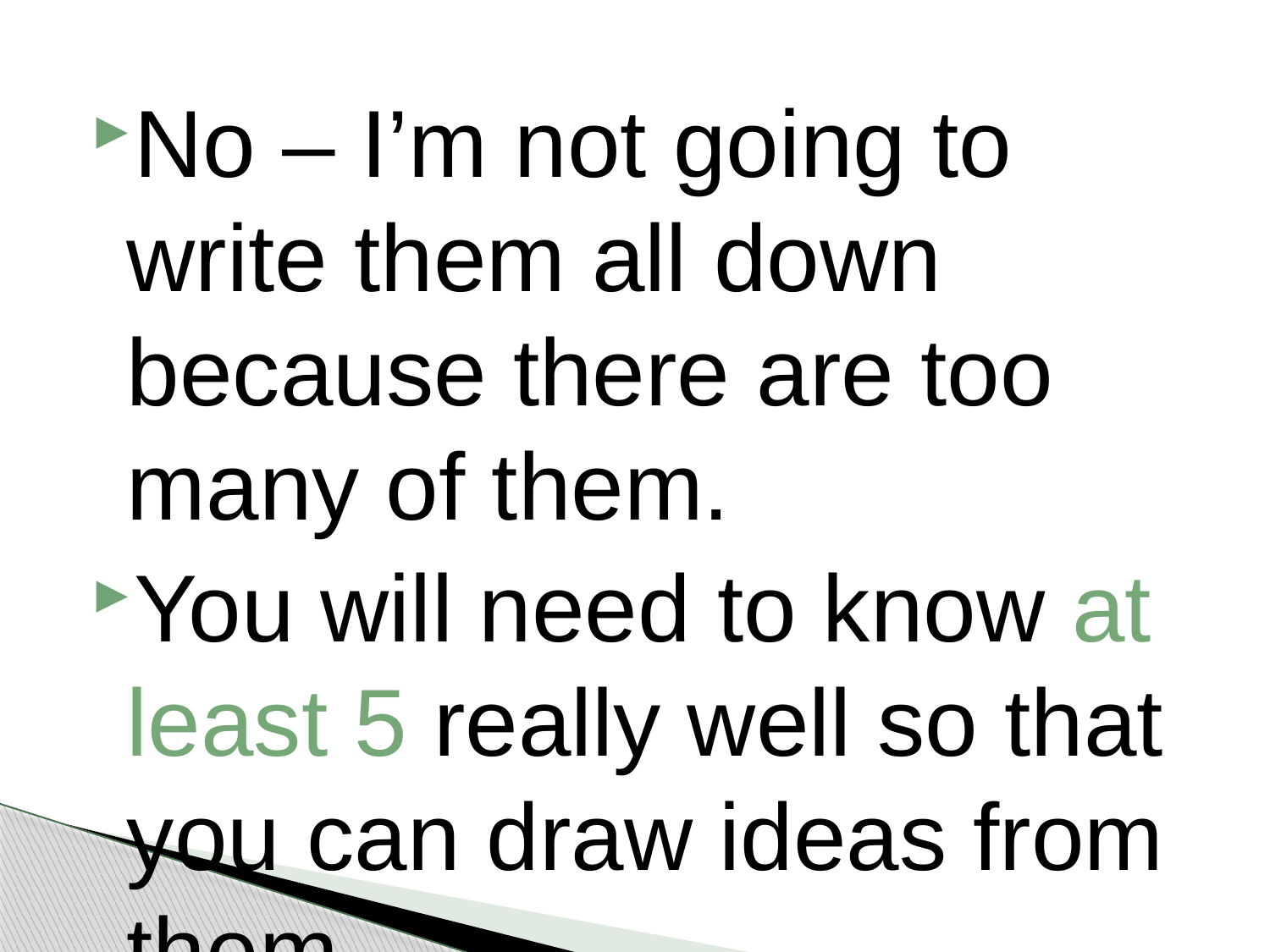

#
No – I’m not going to write them all down because there are too many of them.
You will need to know at least 5 really well so that you can draw ideas from them.